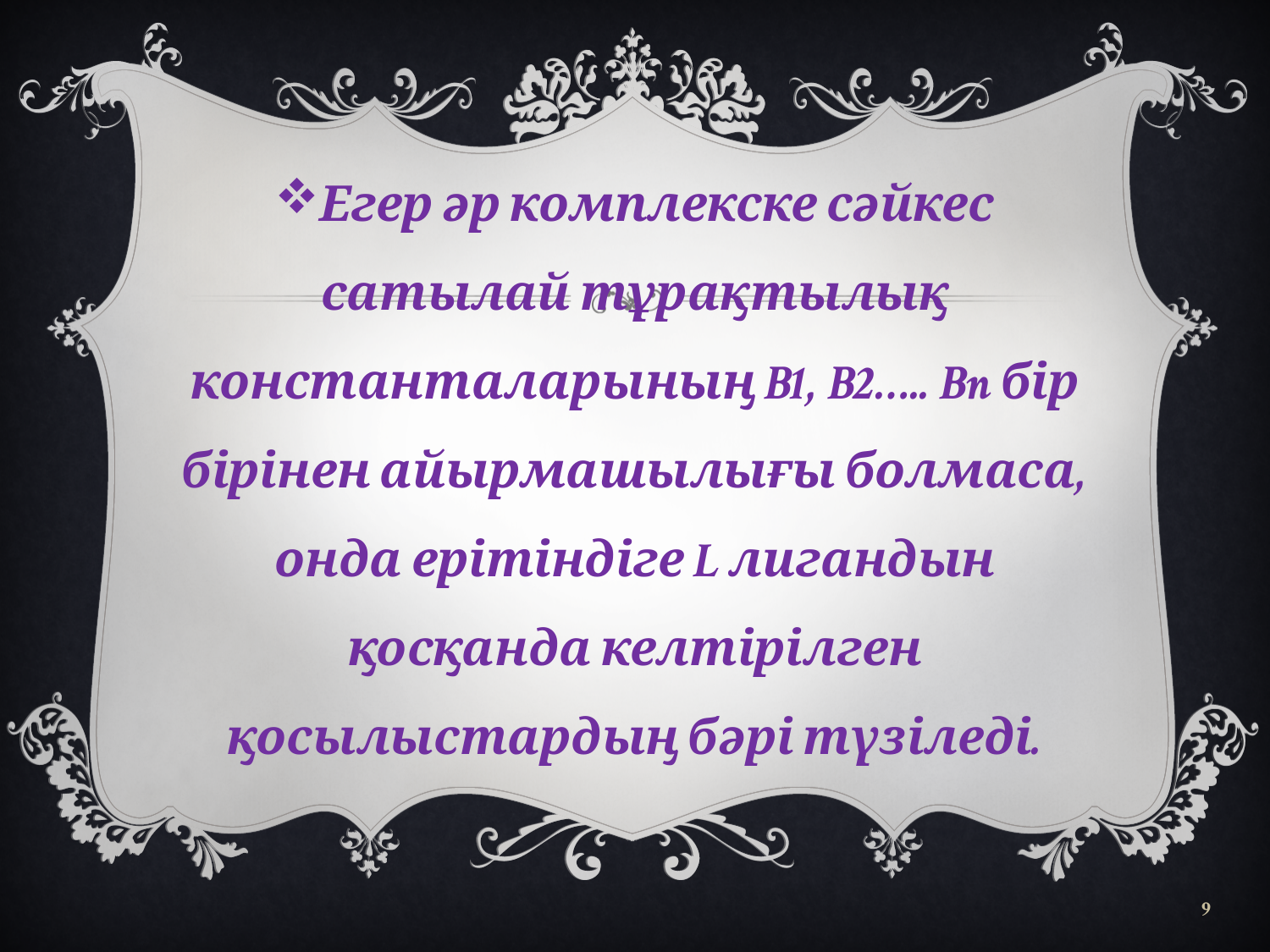

Егер әр комплекске сәйкес сатылай тұрақтылық константаларының B1, B2….. Bn бір бірінен айырмашылығы болмаса, онда ерітіндіге L лигандын қосқанда келтірілген қосылыстардың бәрі түзіледі.
9